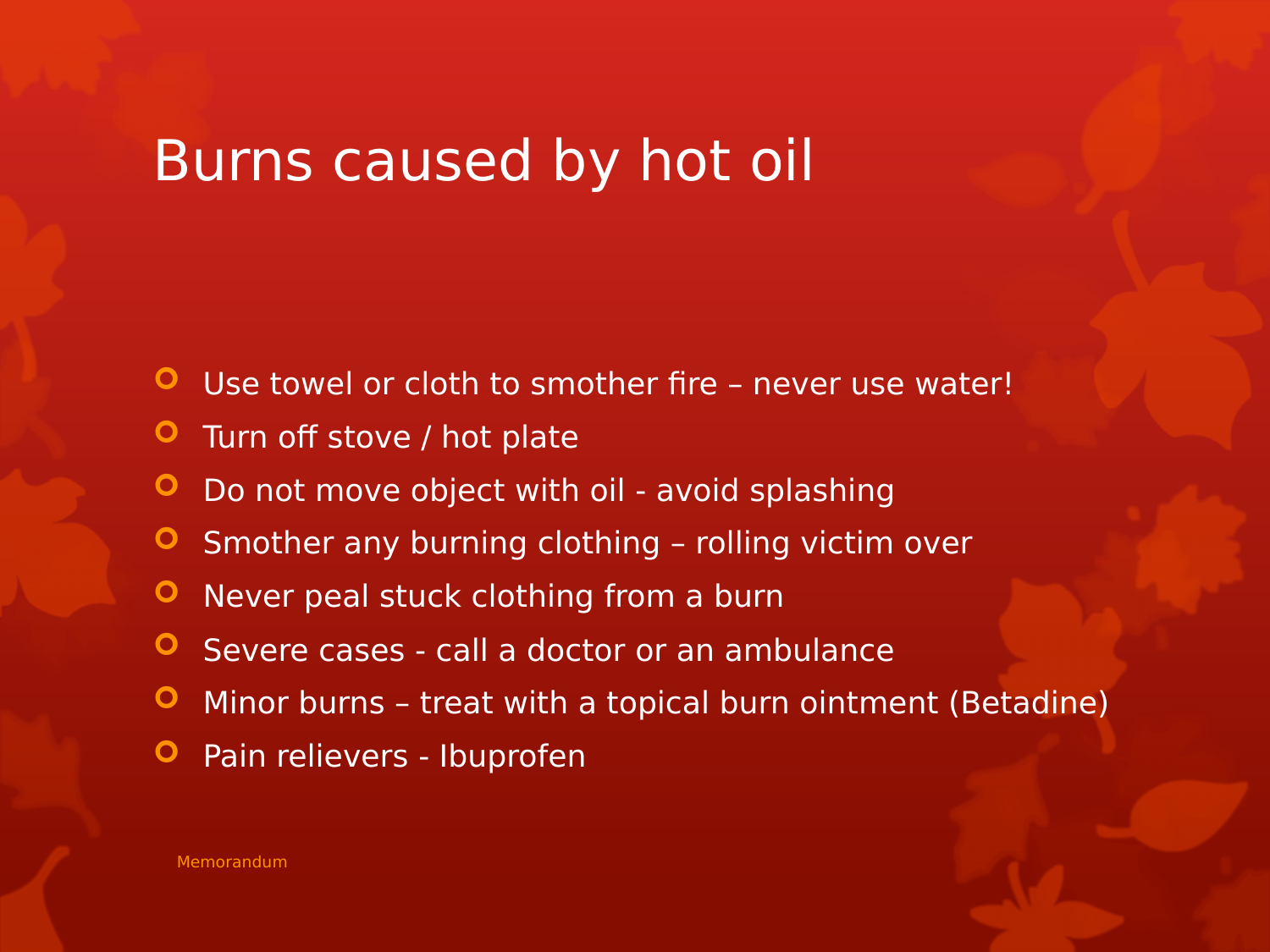

# Burns caused by hot oil

Use towel or cloth to smother fire – never use water!
Turn off stove / hot plate
Do not move object with oil - avoid splashing
Smother any burning clothing – rolling victim over
Never peal stuck clothing from a burn
Severe cases - call a doctor or an ambulance
Minor burns – treat with a topical burn ointment (Betadine)
Pain relievers - Ibuprofen

Memorandum